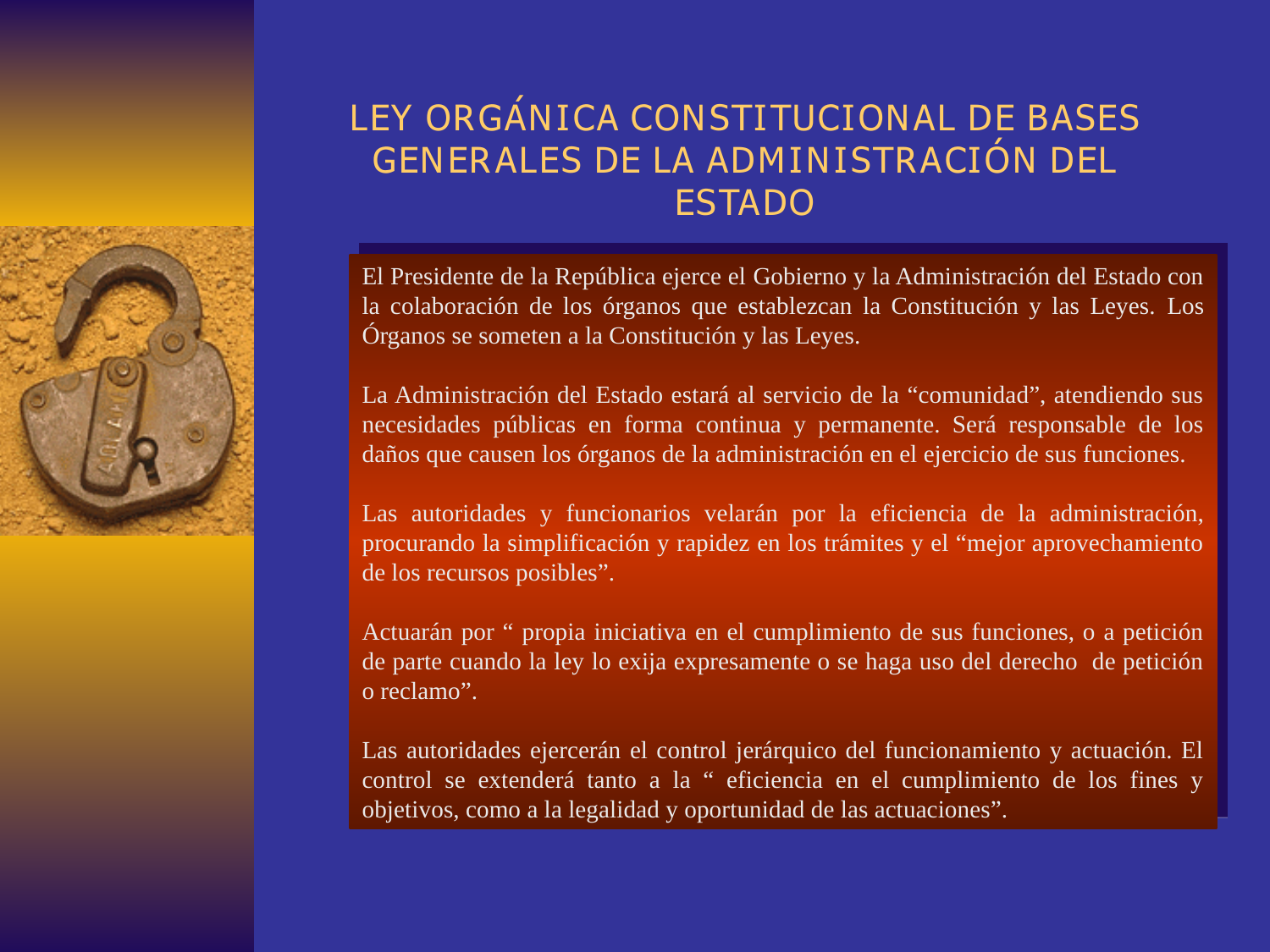

# LEY ORGÁNICA CONSTITUCIONAL DE BASES GENERALES DE LA ADMINISTRACIÓN DEL ESTADO
El Presidente de la República ejerce el Gobierno y la Administración del Estado con la colaboración de los órganos que establezcan la Constitución y las Leyes. Los Órganos se someten a la Constitución y las Leyes.

La Administración del Estado estará al servicio de la “comunidad”, atendiendo sus necesidades públicas en forma continua y permanente. Será responsable de los daños que causen los órganos de la administración en el ejercicio de sus funciones.

Las autoridades y funcionarios velarán por la eficiencia de la administración, procurando la simplificación y rapidez en los trámites y el “mejor aprovechamiento de los recursos posibles”.

Actuarán por “ propia iniciativa en el cumplimiento de sus funciones, o a petición de parte cuando la ley lo exija expresamente o se haga uso del derecho  de petición o reclamo”.

Las autoridades ejercerán el control jerárquico del funcionamiento y actuación. El control se extenderá tanto a la “ eficiencia en el cumplimiento de los fines y objetivos, como a la legalidad y oportunidad de las actuaciones”.